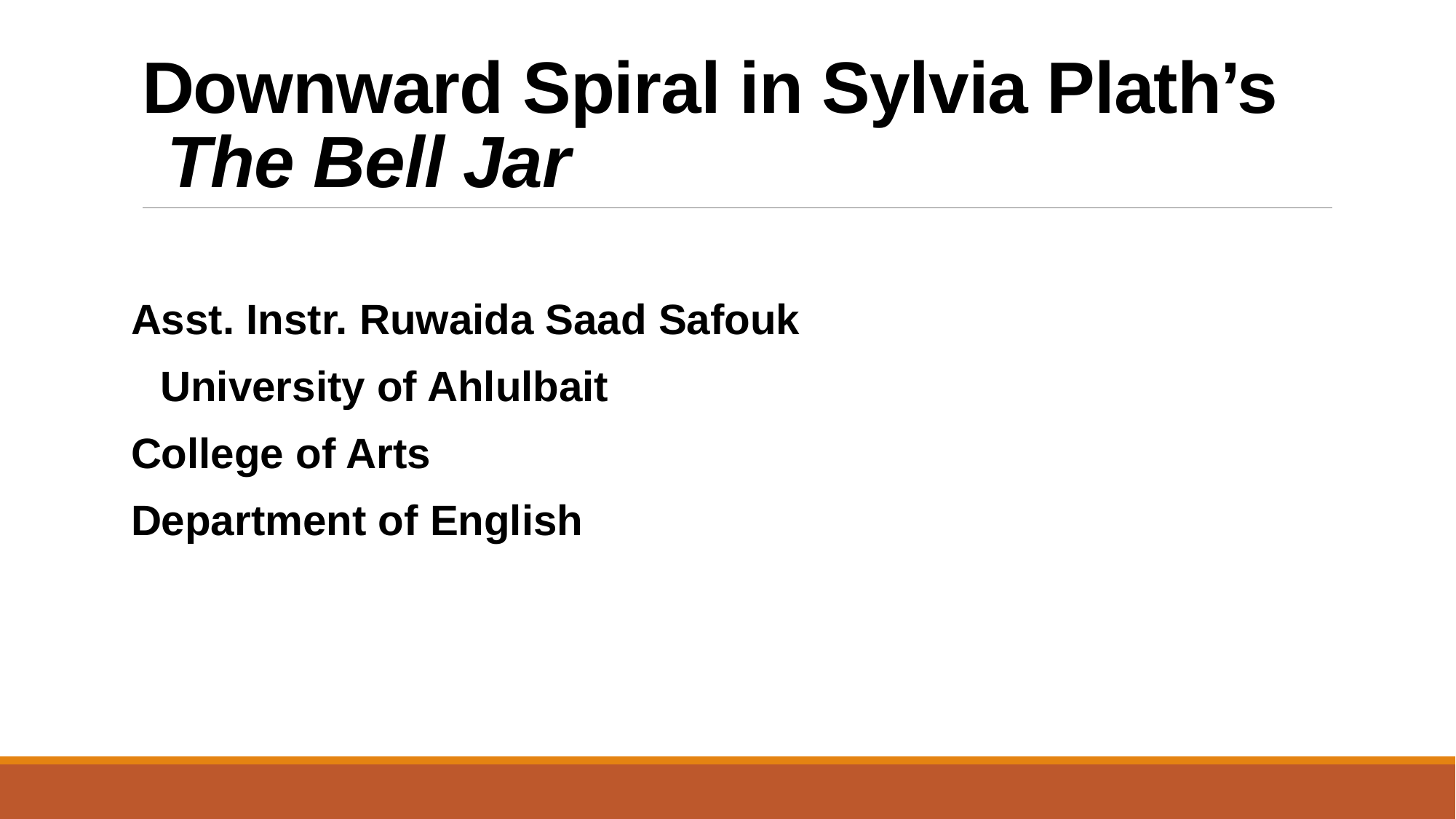

# Downward Spiral in Sylvia Plath’s The Bell Jar

Asst. Instr. Ruwaida Saad Safouk
University of Ahlulbait
College of Arts
Department of English